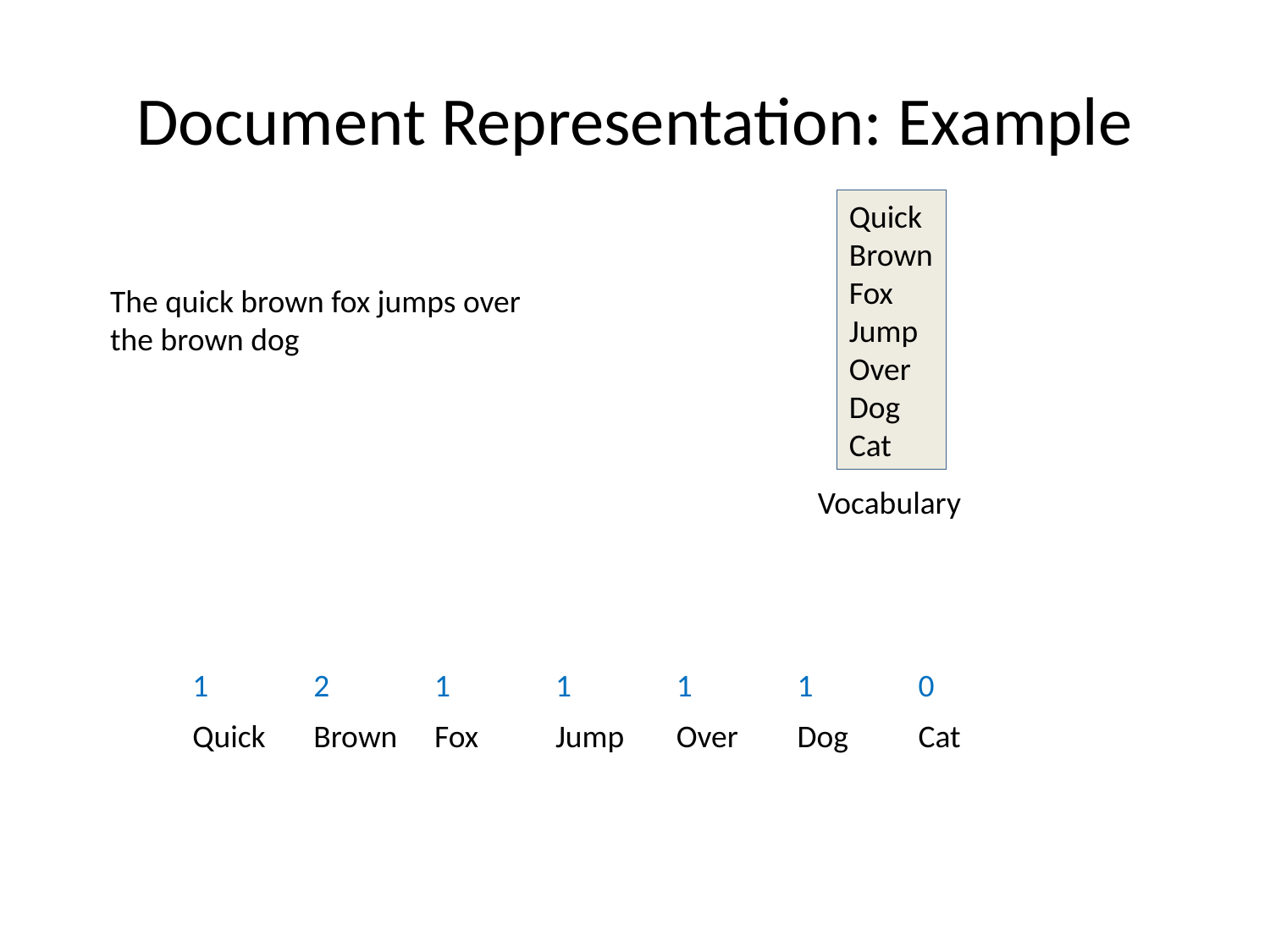

# Document Representation: Example
Quick
Brown
Fox
Jump
Over
Dog
Cat
The quick brown fox jumps over
the brown dog
Vocabulary
| 1 | 2 | 1 | 1 | 1 | 1 | 0 |
| --- | --- | --- | --- | --- | --- | --- |
| Quick | Brown | Fox | Jump | Over | Dog | Cat |